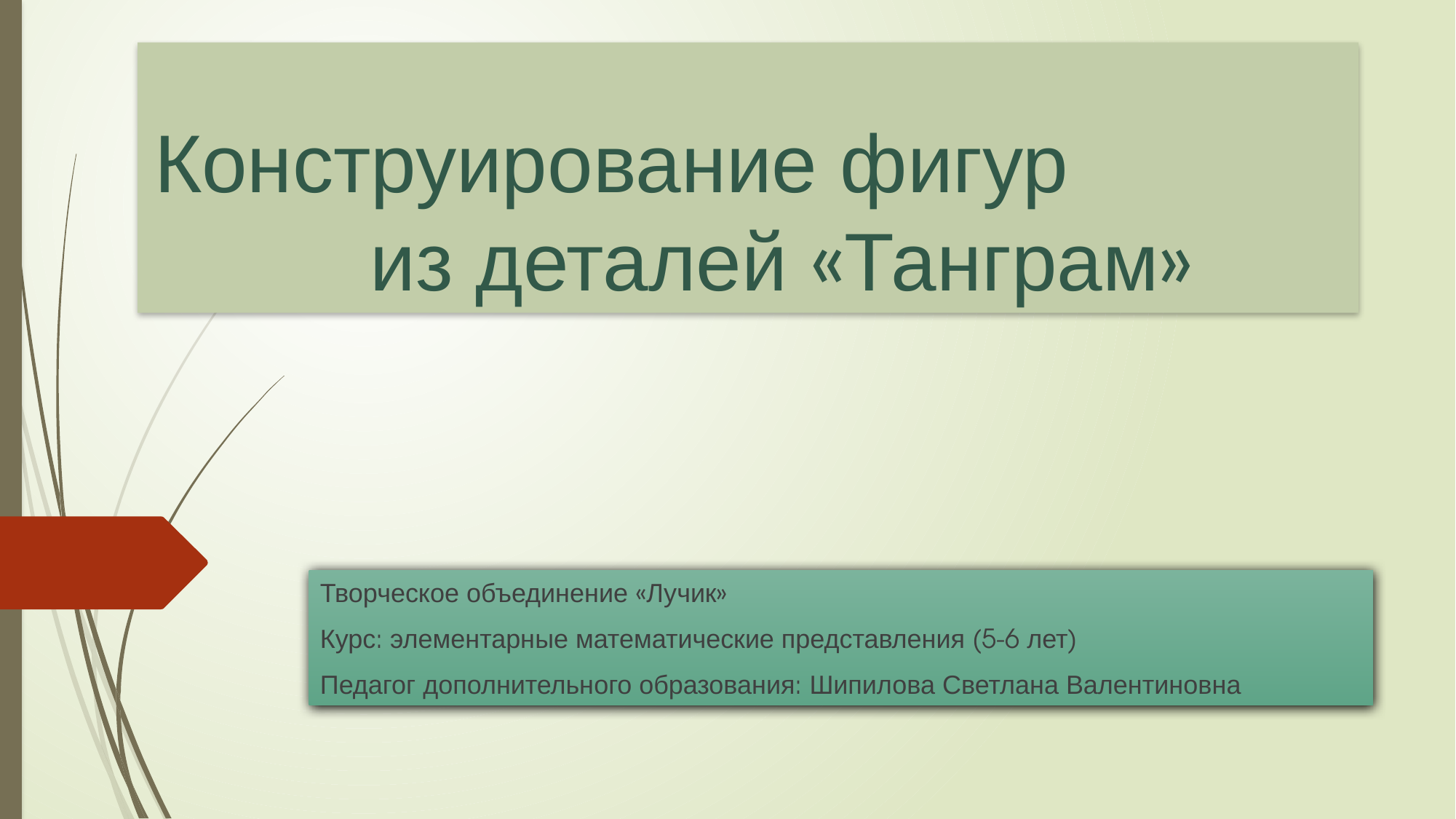

# Конструирование фигур                 из деталей «Танграм»
Творческое объединение «Лучик»
Курс: элементарные математические представления (5-6 лет)
Педагог дополнительного образования: Шипилова Светлана Валентиновна